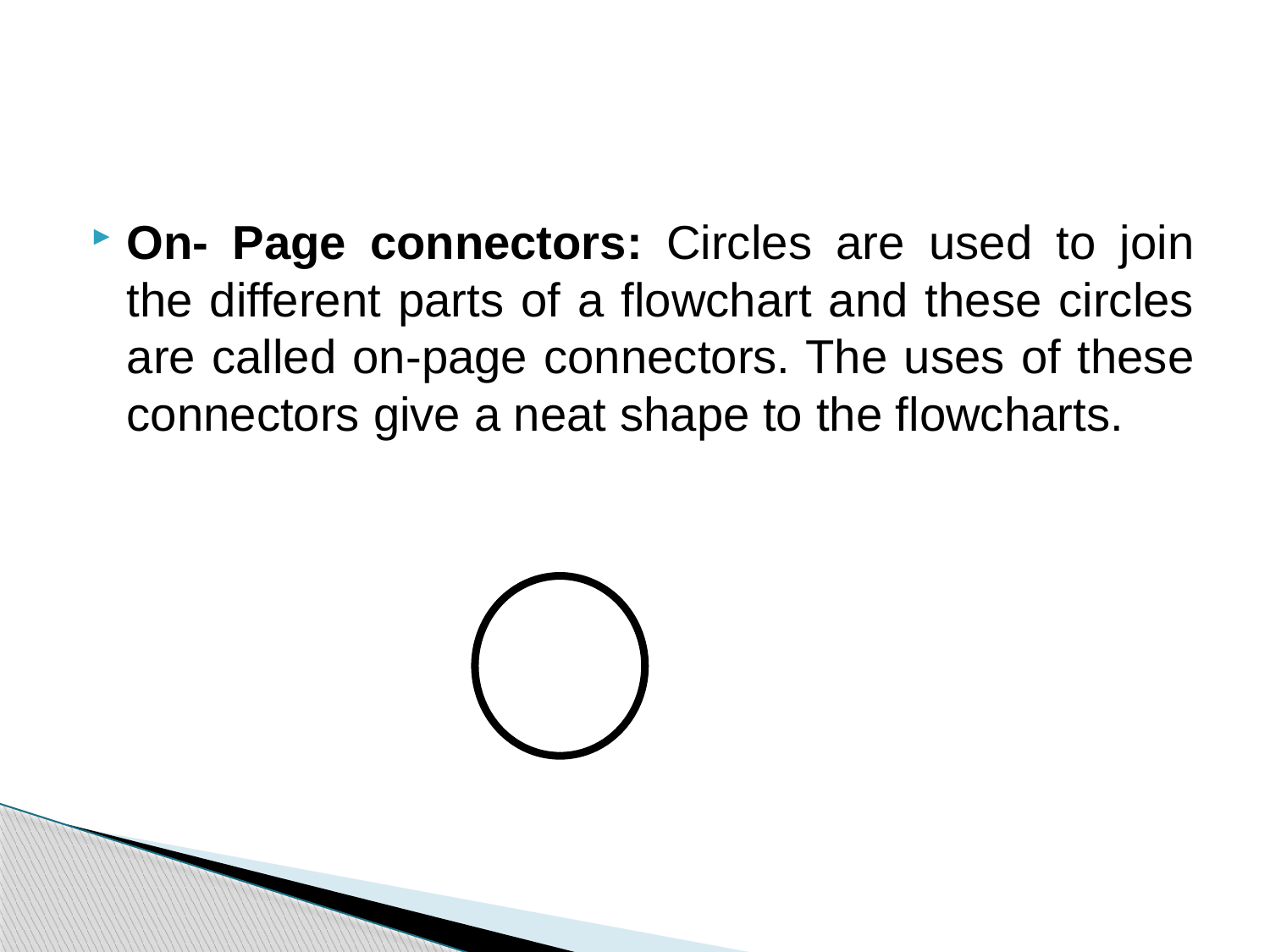

#
On- Page connectors: Circles are used to join the different parts of a flowchart and these circles are called on-page connectors. The uses of these connectors give a neat shape to the flowcharts.